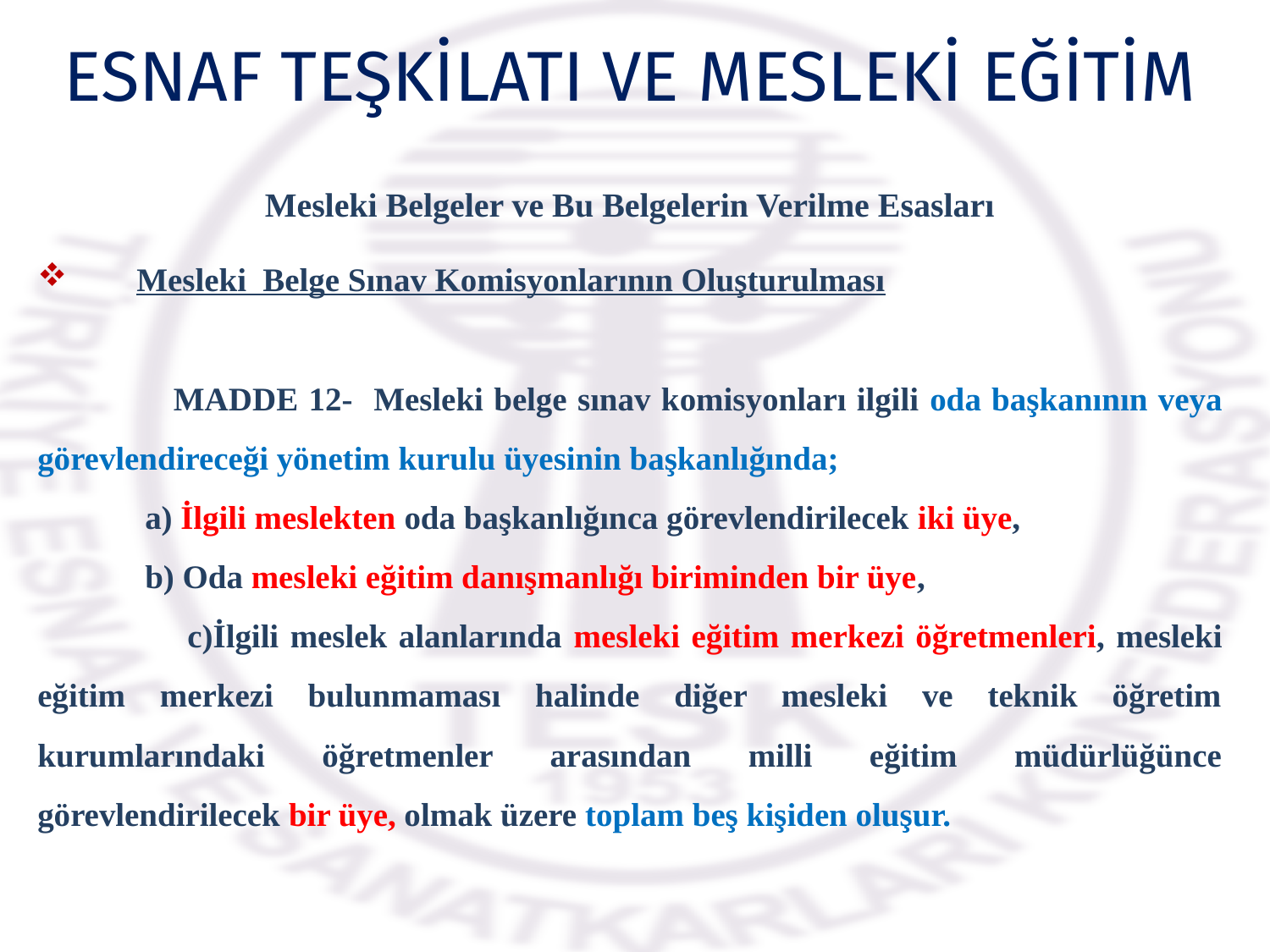

ESNAF TEŞKİLATI VE MESLEKİ EĞİTİM

Mesleki Belgeler ve Bu Belgelerin Verilme Esasları

Mesleki  Belge Sınav Komisyonlarının Oluşturulması

             MADDE 12-  Mesleki belge sınav komisyonları ilgili oda başkanının veya görevlendireceği yönetim kurulu üyesinin başkanlığında;
             a) İlgili meslekten oda başkanlığınca görevlendirilecek iki üye,
             b) Oda mesleki eğitim danışmanlığı biriminden bir üye,
             c)İlgili meslek alanlarında mesleki eğitim merkezi öğretmenleri, mesleki eğitim merkezi bulunmaması halinde diğer mesleki ve teknik öğretim kurumlarındaki öğretmenler arasından milli eğitim müdürlüğünce görevlendirilecek bir üye, olmak üzere toplam beş kişiden oluşur.